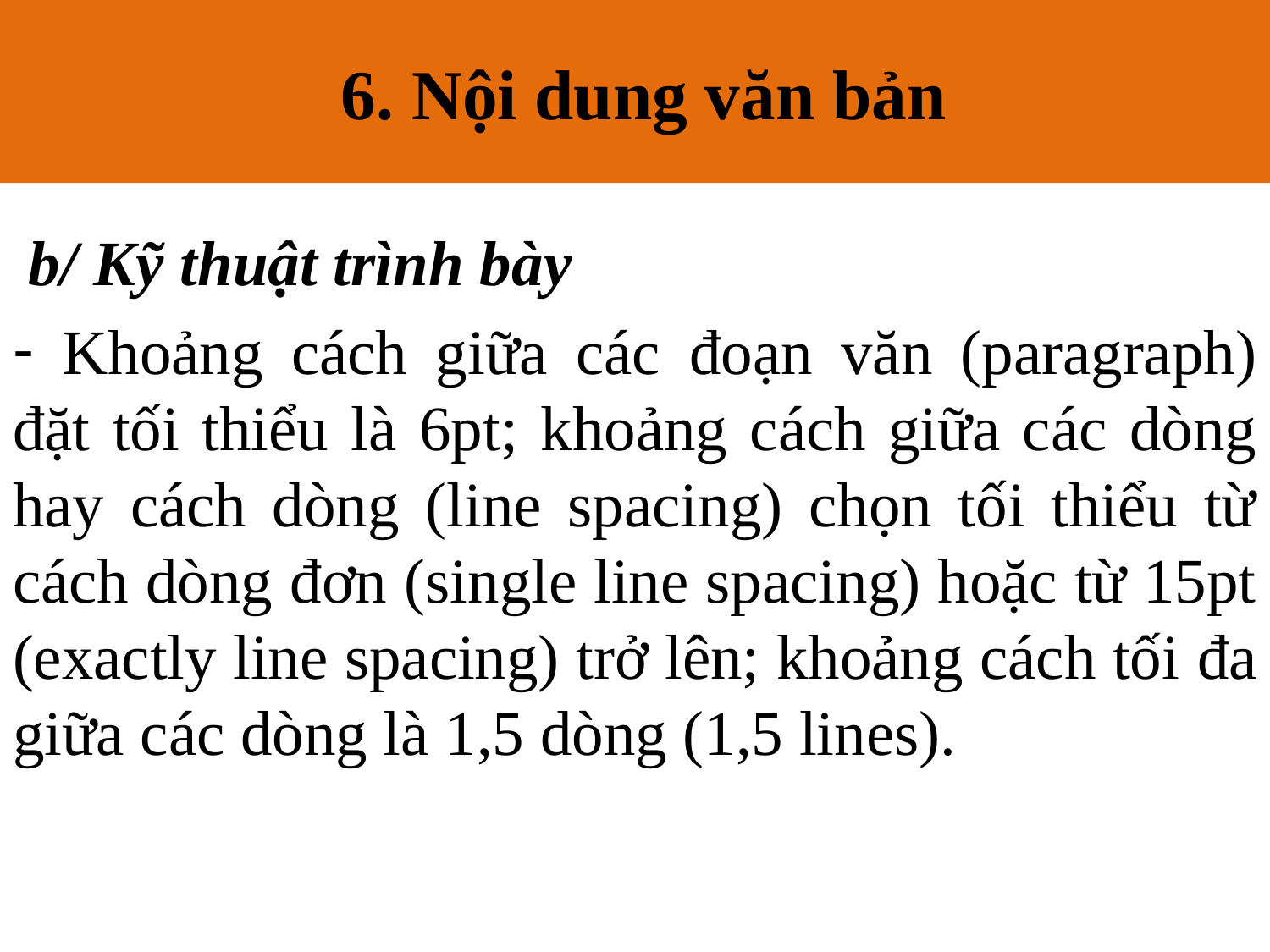

6. Nội dung văn bản
# 6. Nội dung văn bản
 b/ Kỹ thuật trình bày
 Khoảng cách giữa các đoạn văn (paragraph) đặt tối thiểu là 6pt; khoảng cách giữa các dòng hay cách dòng (line spacing) chọn tối thiểu từ cách dòng đơn (single line spacing) hoặc từ 15pt (exactly line spacing) trở lên; khoảng cách tối đa giữa các dòng là 1,5 dòng (1,5 lines).